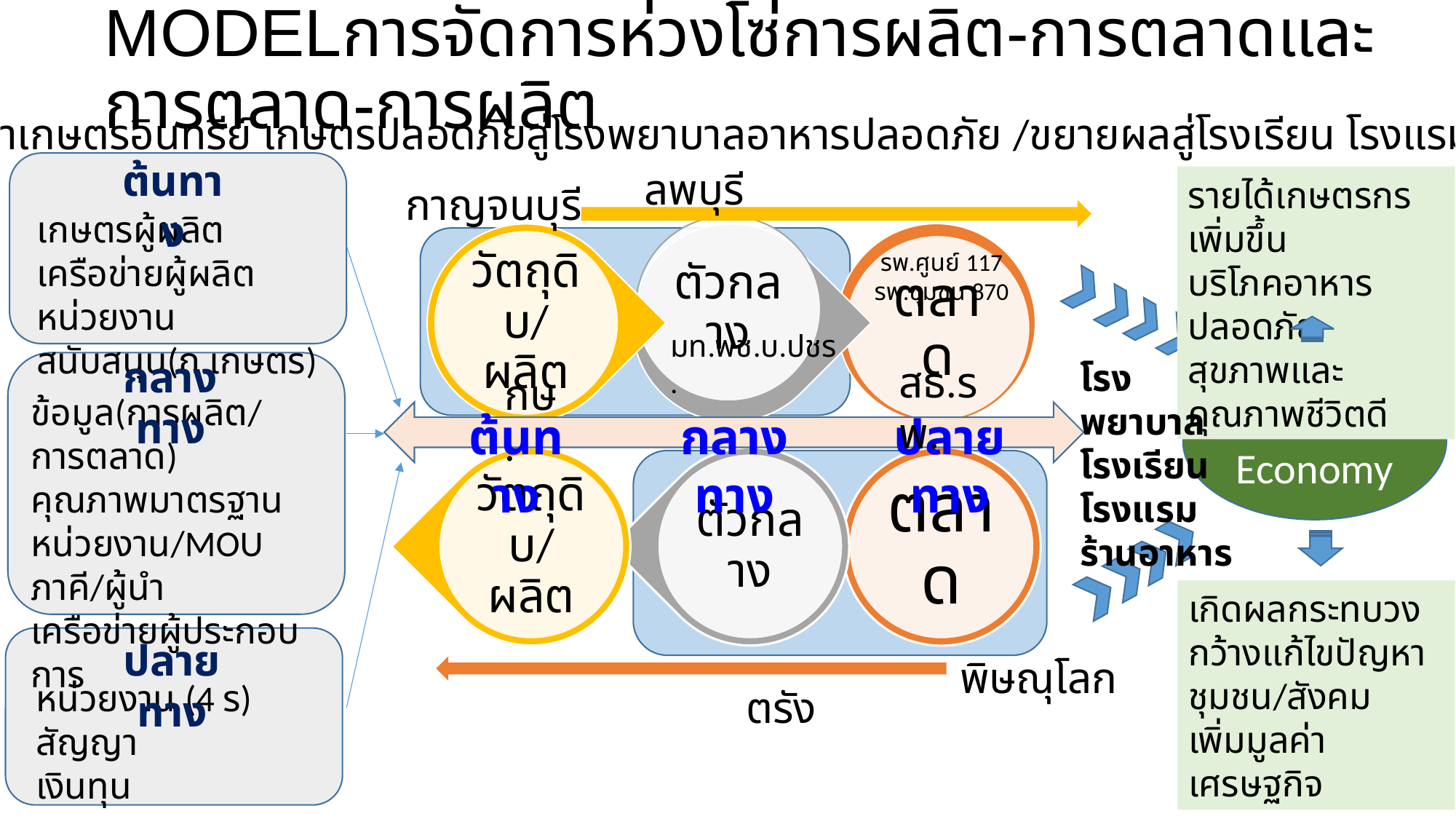

# MODELการจัดการห่วงโซ่การผลิต-การตลาดและการตลาด-การผลิต
กรณีสินค้าเกษตรอินทรีย์ เกษตรปลอดภัยสู่โรงพยาบาลอาหารปลอดภัย /ขยายผลสู่โรงเรียน โรงแรม ร้านอาหาร
ต้นทาง
ตลาด
ตัวกลาง
วัตถุดิบ/ผลิต

ลพบุรี
รายได้เกษตรกรเพิ่มขึ้น
บริโภคอาหารปลอดภัย
สุขภาพและคุณภาพชีวิตดี
กาญจนบุรี
เกษตรผู้ผลิต
เครือข่ายผู้ผลิต
หน่วยงานสนับสนุน(ก.เกษตร)

รพ.ศูนย์ 117
รพ.ชุมชน 870

มท.พช.บ.ปชร.
กลางทาง
โรงพยาบาล
โรงเรียน
โรงแรมร้านอาหาร
สธ.รพ.

กษ.
Local Economy
ตลาด
ตัวกลาง
วัตถุดิบ/ผลิต
ข้อมูล(การผลิต/การตลาด)
คุณภาพมาตรฐาน
หน่วยงาน/MOU
ภาคี/ผู้นำ
เครือข่ายผู้ประกอบการ
กลางทาง
ปลายทาง
ต้นทาง

เกิดผลกระทบวงกว้างแก้ไขปัญหาชุมชน/สังคม
เพิ่มมูลค่าเศรษฐกิจ

ปลายทาง
พิษณุโลก

หน่วยงาน (4 ร)
สัญญา
เงินทุน
ตรัง